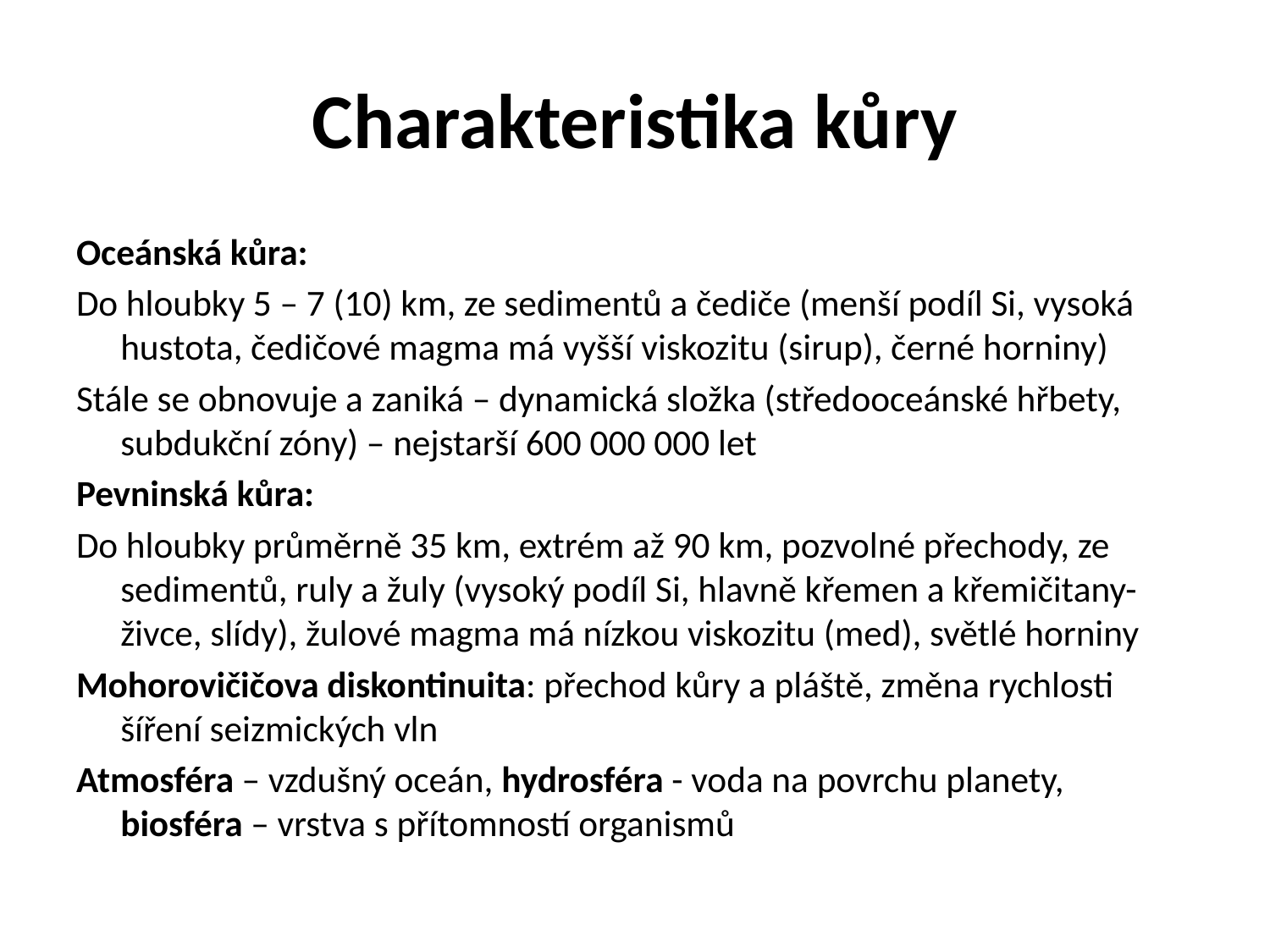

# Charakteristika kůry
Oceánská kůra:
Do hloubky 5 – 7 (10) km, ze sedimentů a čediče (menší podíl Si, vysoká hustota, čedičové magma má vyšší viskozitu (sirup), černé horniny)
Stále se obnovuje a zaniká – dynamická složka (středooceánské hřbety, subdukční zóny) – nejstarší 600 000 000 let
Pevninská kůra:
Do hloubky průměrně 35 km, extrém až 90 km, pozvolné přechody, ze sedimentů, ruly a žuly (vysoký podíl Si, hlavně křemen a křemičitany-živce, slídy), žulové magma má nízkou viskozitu (med), světlé horniny
Mohorovičičova diskontinuita: přechod kůry a pláště, změna rychlosti šíření seizmických vln
Atmosféra – vzdušný oceán, hydrosféra - voda na povrchu planety, biosféra – vrstva s přítomností organismů